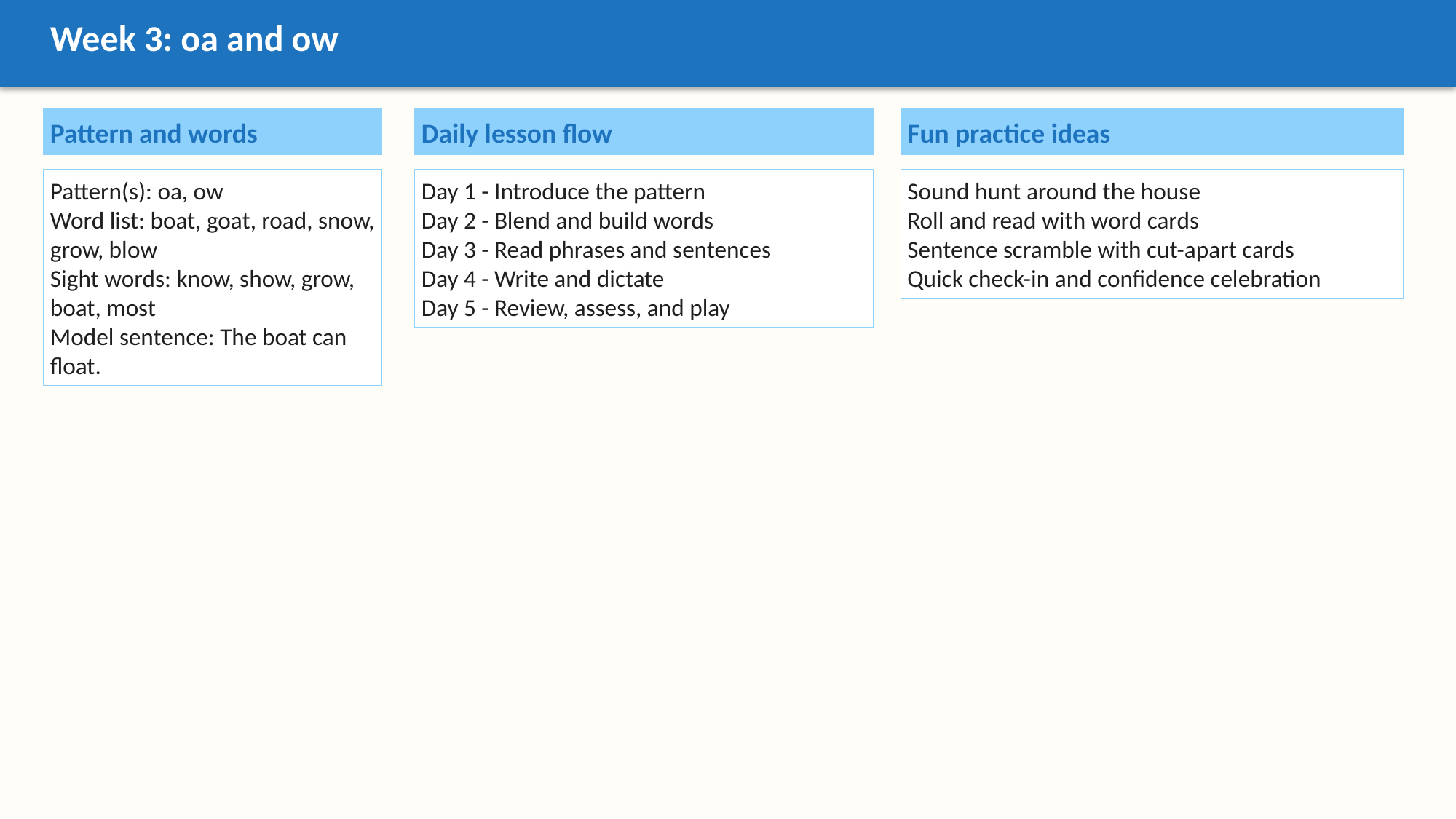

Week 3: oa and ow
Pattern and words
Daily lesson flow
Fun practice ideas
Pattern(s): oa, ow
Word list: boat, goat, road, snow, grow, blow
Sight words: know, show, grow, boat, most
Model sentence: The boat can float.
Day 1 - Introduce the pattern
Day 2 - Blend and build words
Day 3 - Read phrases and sentences
Day 4 - Write and dictate
Day 5 - Review, assess, and play
Sound hunt around the house
Roll and read with word cards
Sentence scramble with cut-apart cards
Quick check-in and confidence celebration